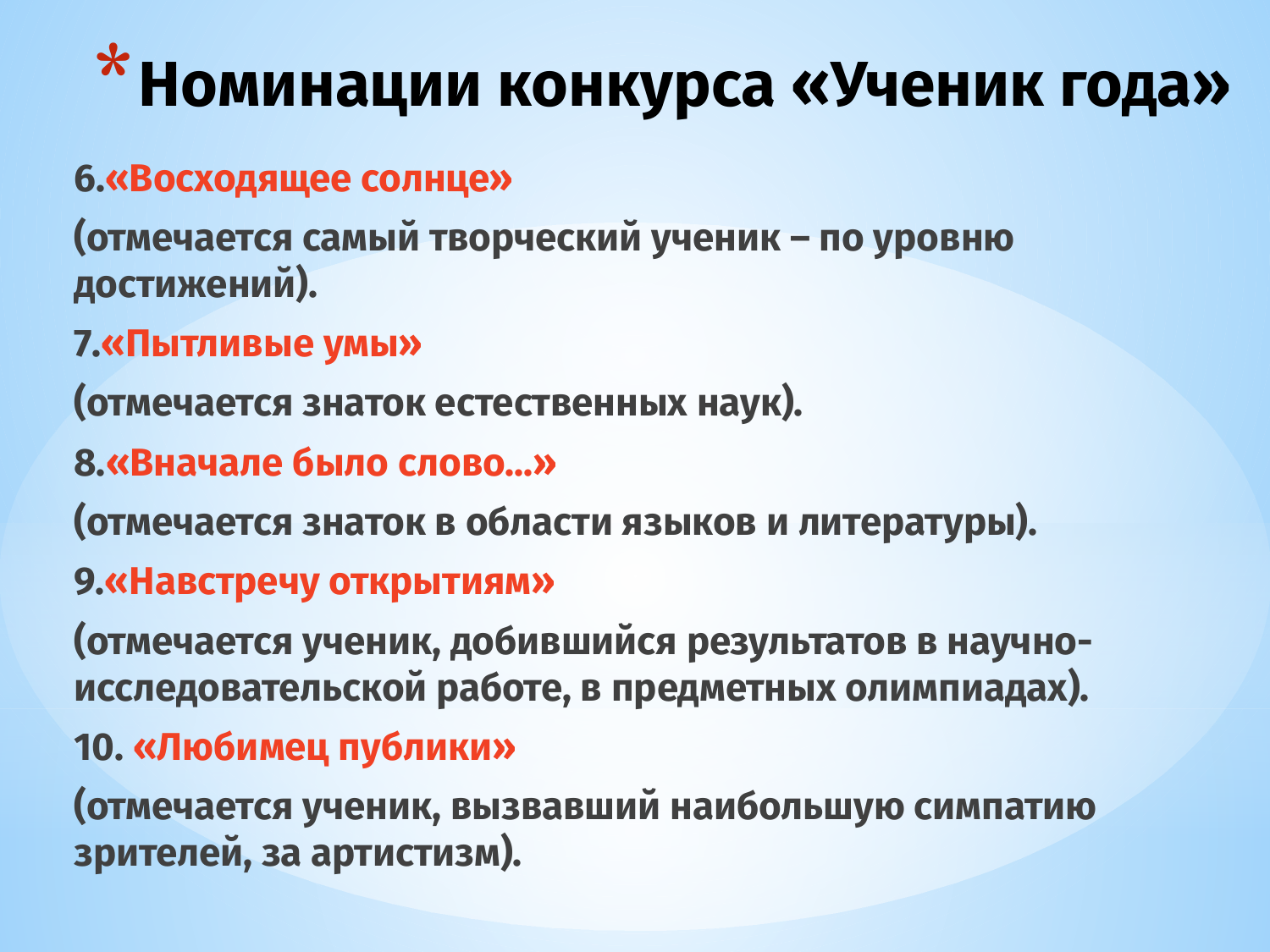

# Номинации конкурса «Ученик года»
6.«Восходящее солнце»
(отмечается самый творческий ученик – по уровню достижений).
7.«Пытливые умы»
(отмечается знаток естественных наук).
8.«Вначале было слово...»
(отмечается знаток в области языков и литературы).
9.«Навстречу открытиям»
(отмечается ученик, добившийся результатов в научно-исследовательской работе, в предметных олимпиадах).
10. «Любимец публики»
(отмечается ученик, вызвавший наибольшую симпатию  зрителей, за артистизм).